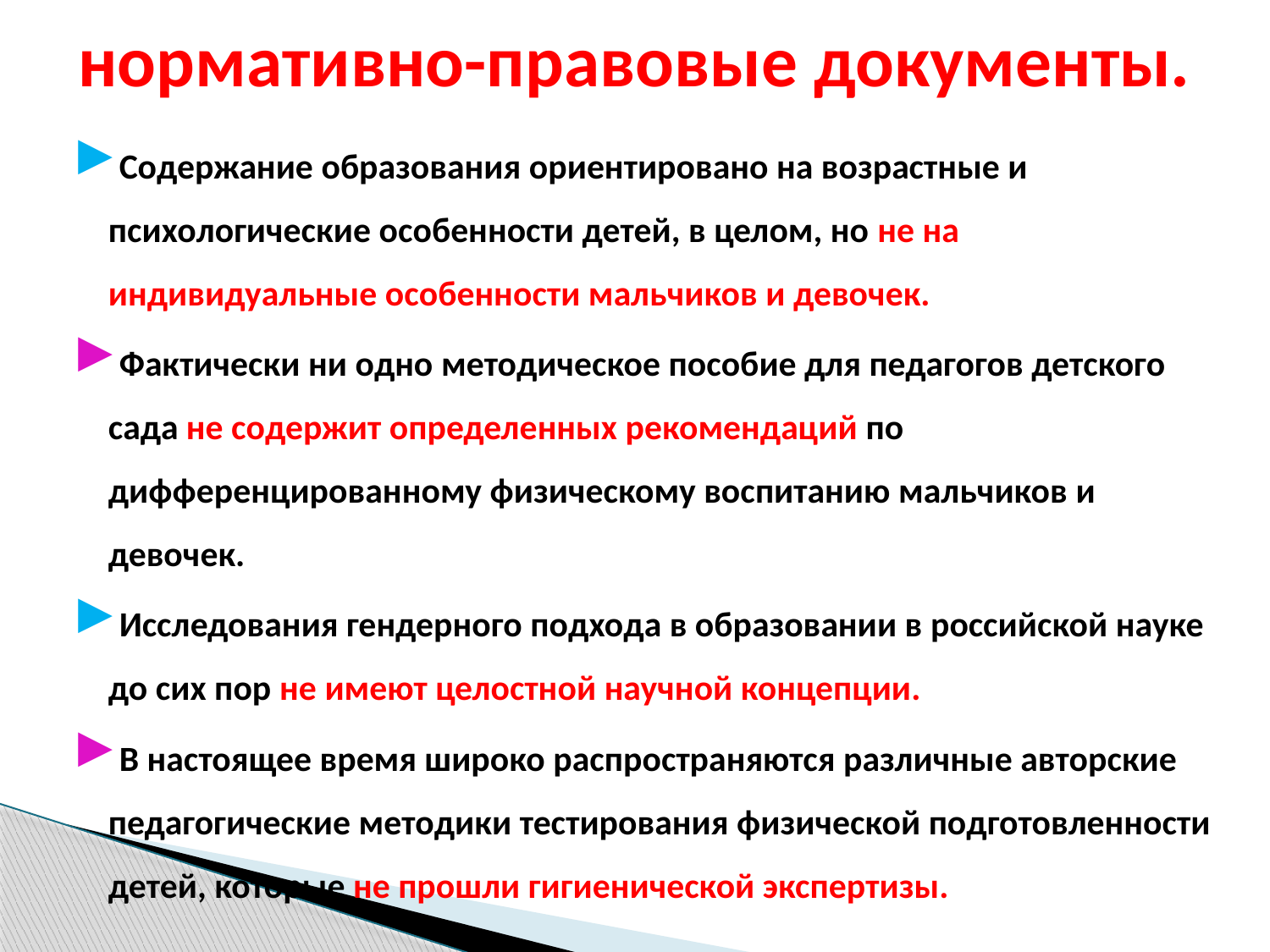

# нормативно-правовые документы.
Содержание образования ориентировано на возрастные и психологические особенности детей, в целом, но не на индивидуальные особенности мальчиков и девочек.
Фактически ни одно методическое пособие для педагогов детского сада не содержит определенных рекомендаций по дифференцированному физическому воспитанию мальчиков и девочек.
Исследования гендерного подхода в образовании в российской науке до сих пор не имеют целостной научной концепции.
В настоящее время широко распространяются различные авторские педагогические методики тестирования физической подготовленности детей, которые не прошли гигиенической экспертизы.